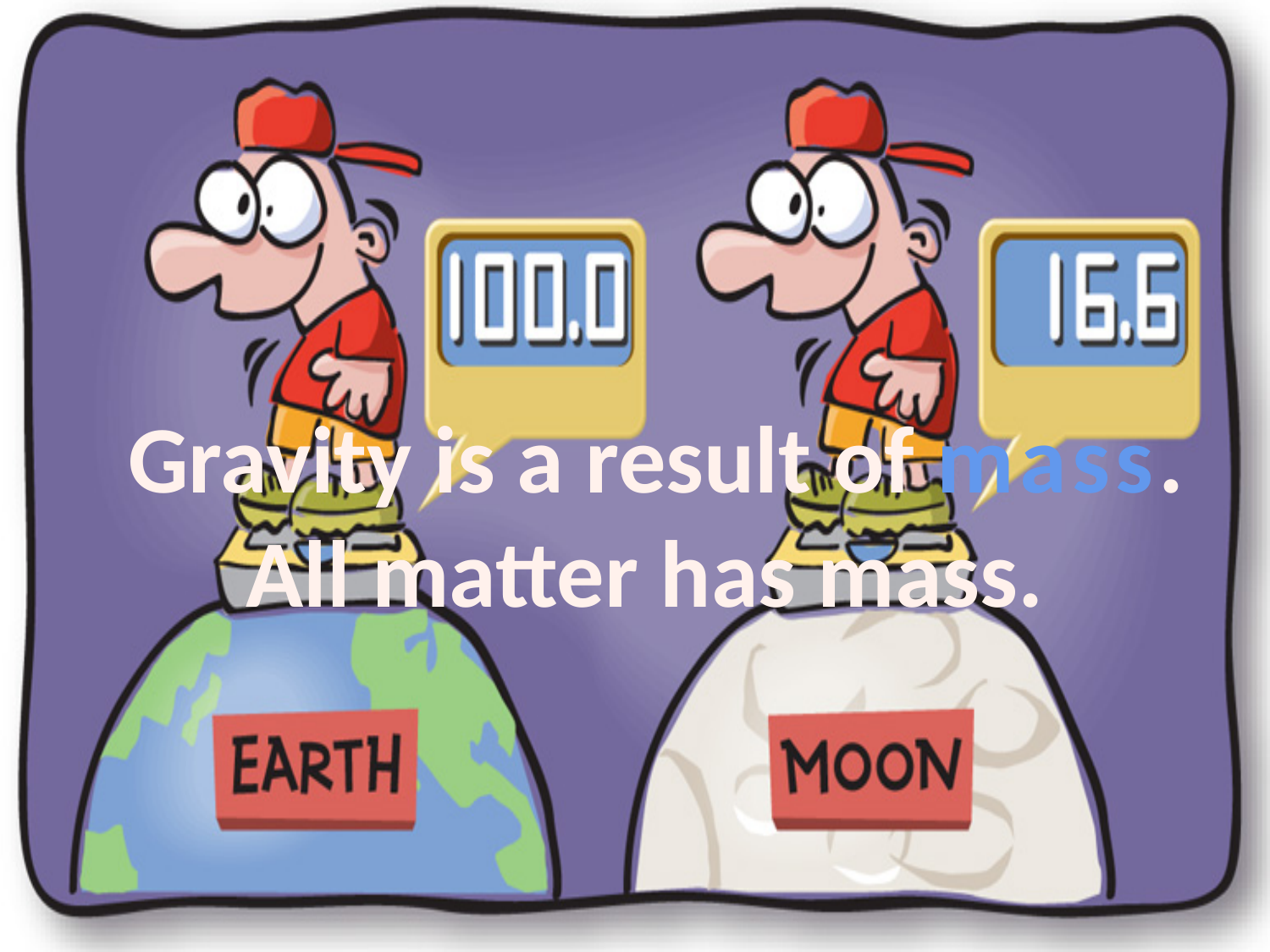

Gravity is a result of mass. All matter has mass.